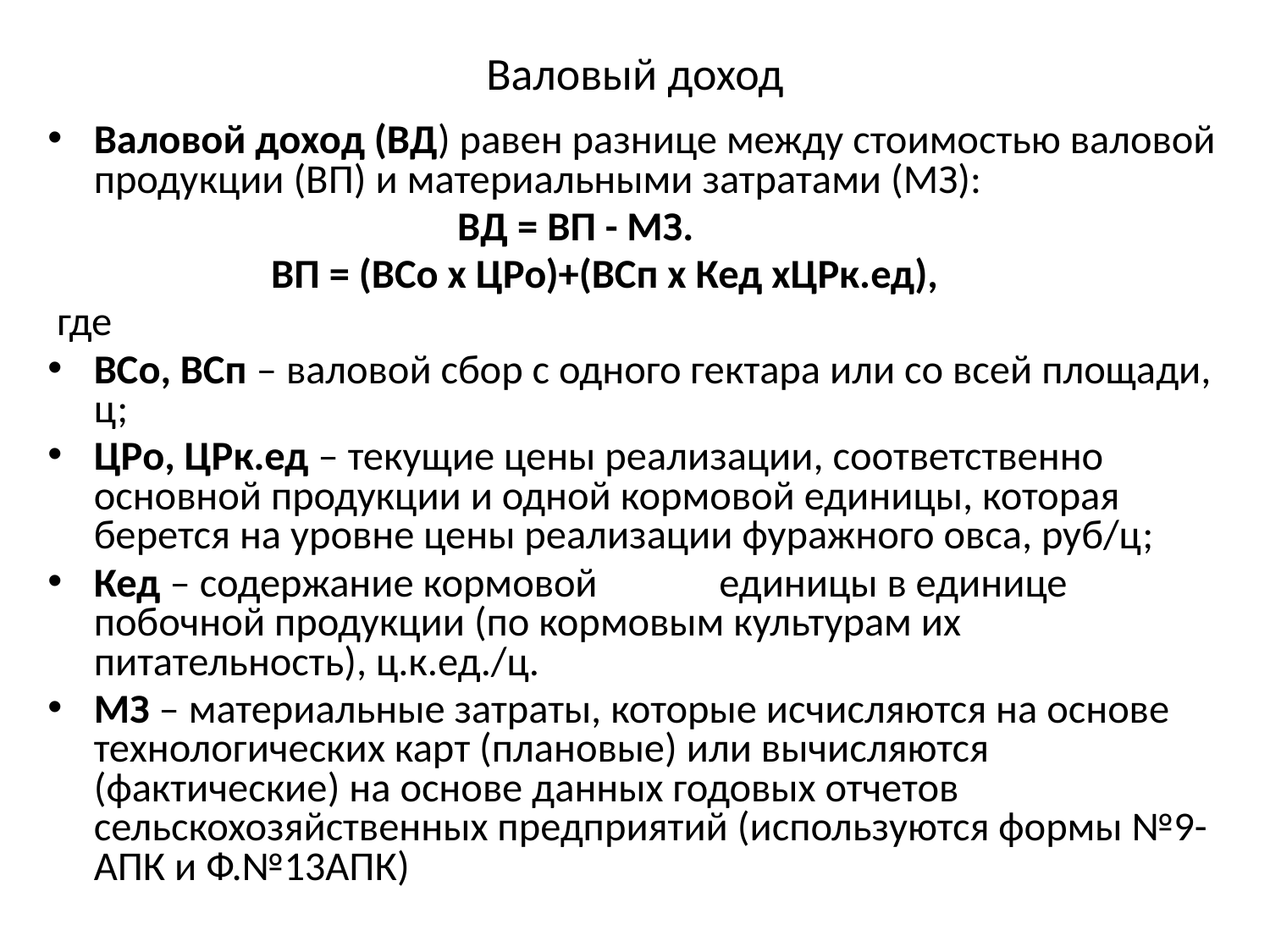

# Валовый доход
Валовой доход (ВД) равен разнице между стоимостью валовой продукции (ВП) и материальными затратами (МЗ):
                                            ВД = ВП - МЗ.
                        ВП = (ВСо х ЦРо)+(ВСп х Кед хЦРк.ед),
 где
ВСо, ВСп – валовой сбор с одного гектара или со всей площади, ц;
ЦРо, ЦРк.ед – текущие цены реализации, соответственно основной продукции и одной кормовой единицы, которая берется на уровне цены реализации фуражного овса, руб/ц;
Кед – содержание кормовой	 единицы в единице побочной продукции (по кормовым культурам их питательность), ц.к.ед./ц.
МЗ – материальные затраты, которые исчисляются на основе технологических карт (плановые) или вычисляются (фактические) на основе данных годовых отчетов сельскохозяйственных предприятий (используются формы №9-АПК и Ф.№13АПК)